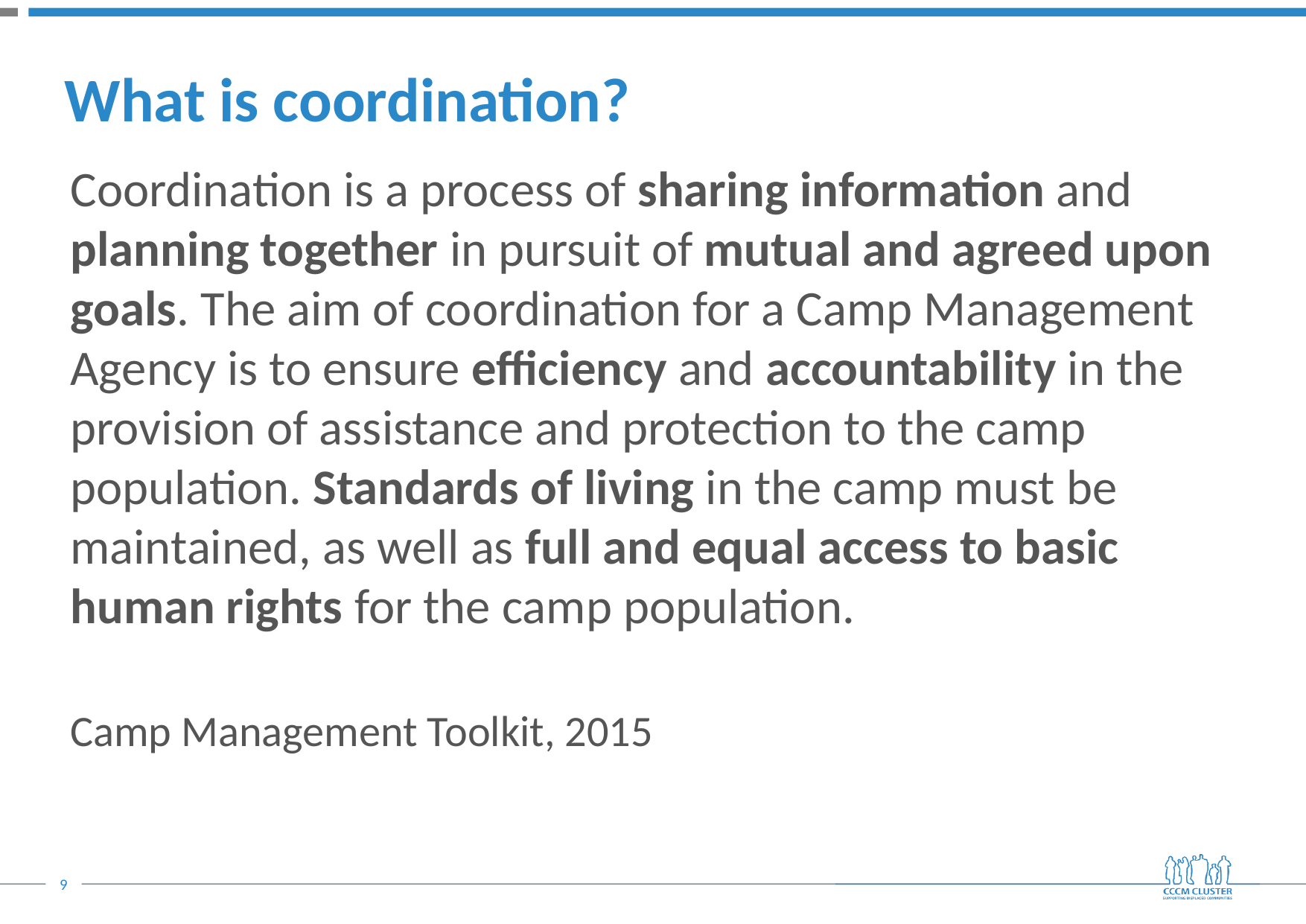

# What is coordination?
Coordination is a process of sharing information and planning together in pursuit of mutual and agreed upon goals. The aim of coordination for a Camp Management Agency is to ensure efficiency and accountability in the provision of assistance and protection to the camp population. Standards of living in the camp must be maintained, as well as full and equal access to basic human rights for the camp population.

Camp Management Toolkit, 2015